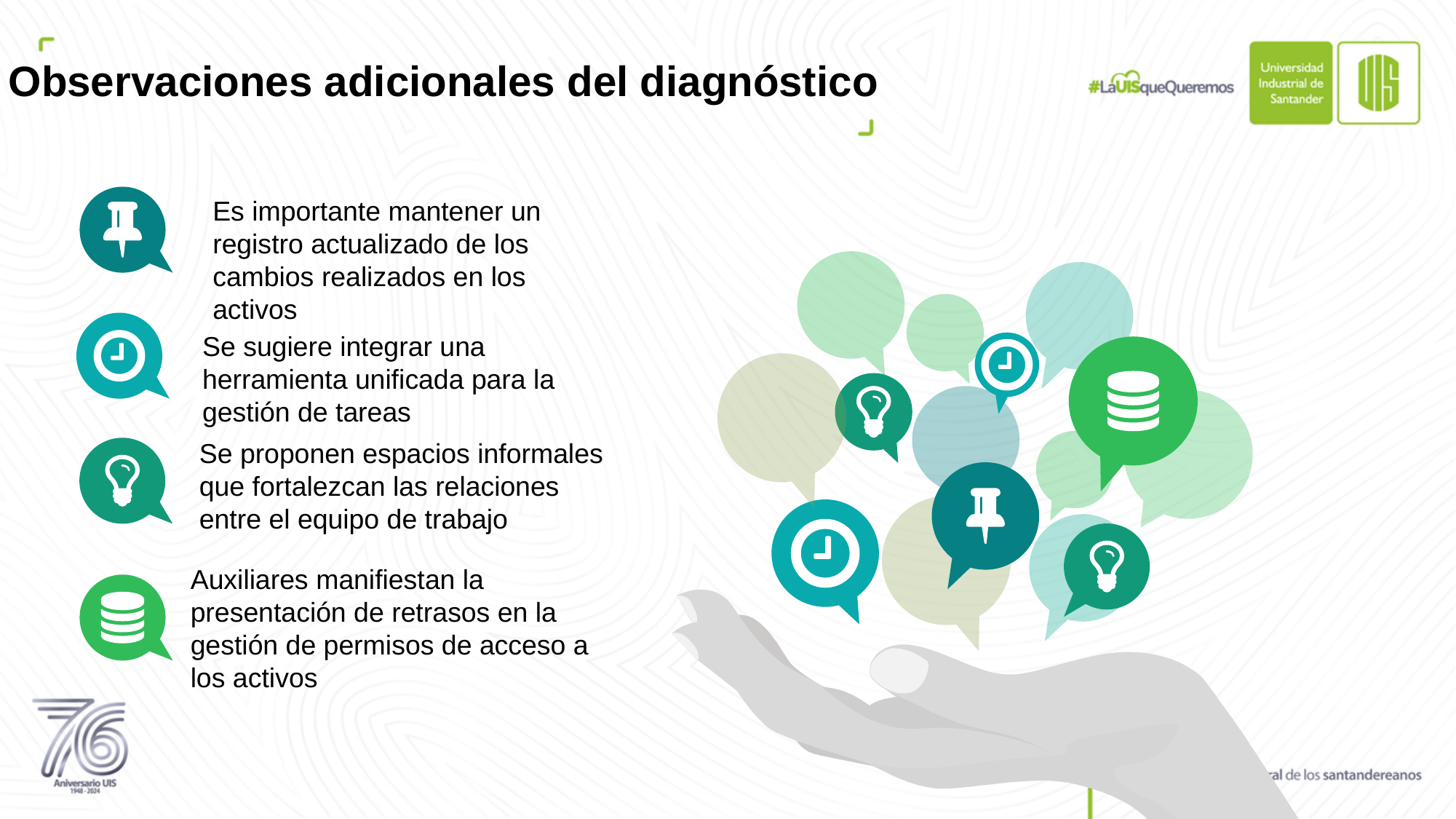

Observaciones adicionales del diagnóstico

Es importante mantener un registro actualizado de los cambios realizados en los activos

Se sugiere integrar una herramienta unificada para la gestión de tareas
Se proponen espacios informales que fortalezcan las relaciones entre el equipo de trabajo

Auxiliares manifiestan la presentación de retrasos en la gestión de permisos de acceso a los activos